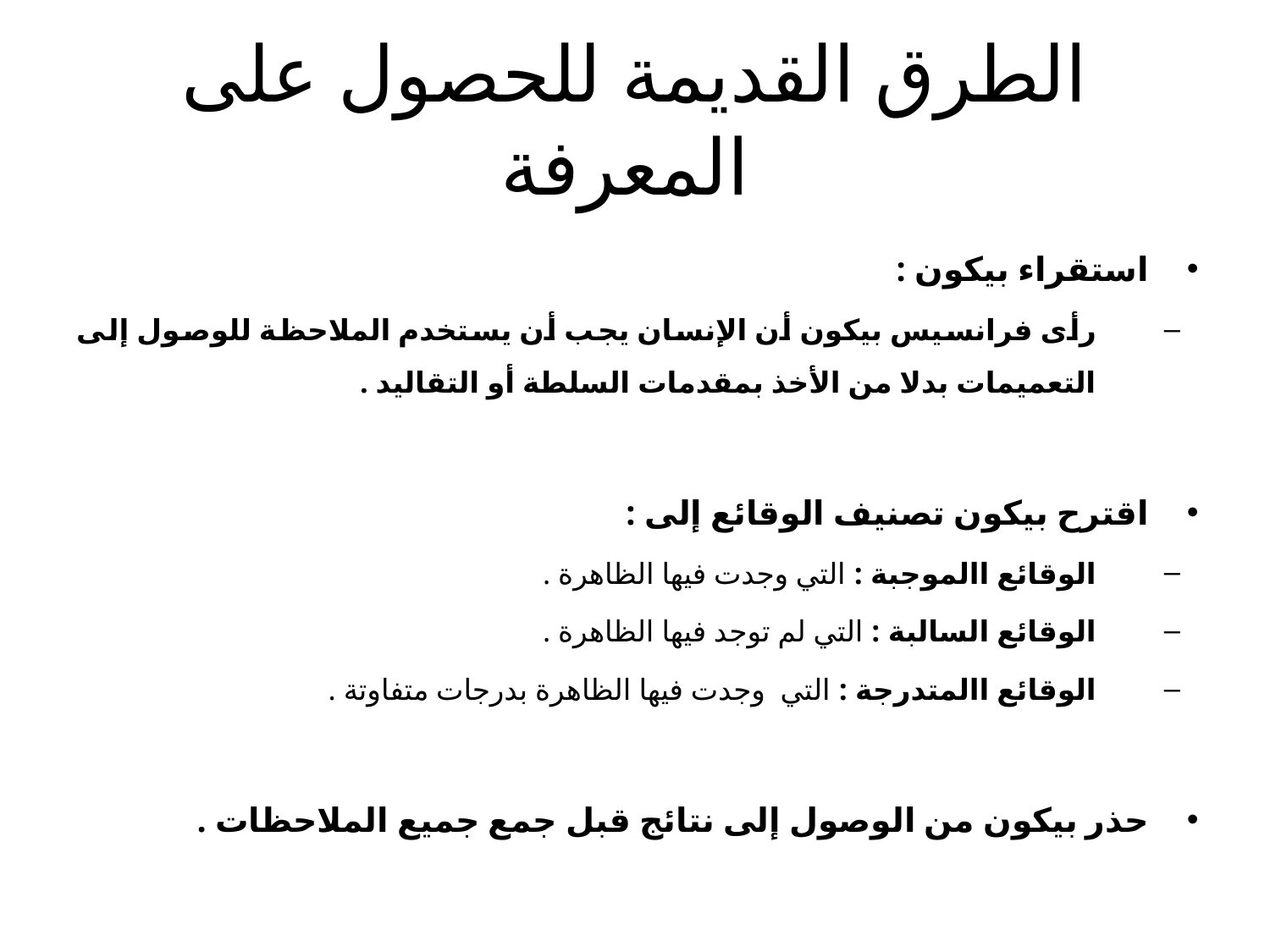

# الطرق القديمة للحصول على المعرفة
استقراء بيكون :
رأى فرانسيس بيكون أن الإنسان يجب أن يستخدم الملاحظة للوصول إلى التعميمات بدلا من الأخذ بمقدمات السلطة أو التقاليد .

اقترح بيكون تصنيف الوقائع إلى :
الوقائع االموجبة : التي وجدت فيها الظاهرة .
الوقائع السالبة : التي لم توجد فيها الظاهرة .
الوقائع االمتدرجة : التي  وجدت فيها الظاهرة بدرجات متفاوتة .

حذر بيكون من الوصول إلى نتائج قبل جمع جميع الملاحظات .